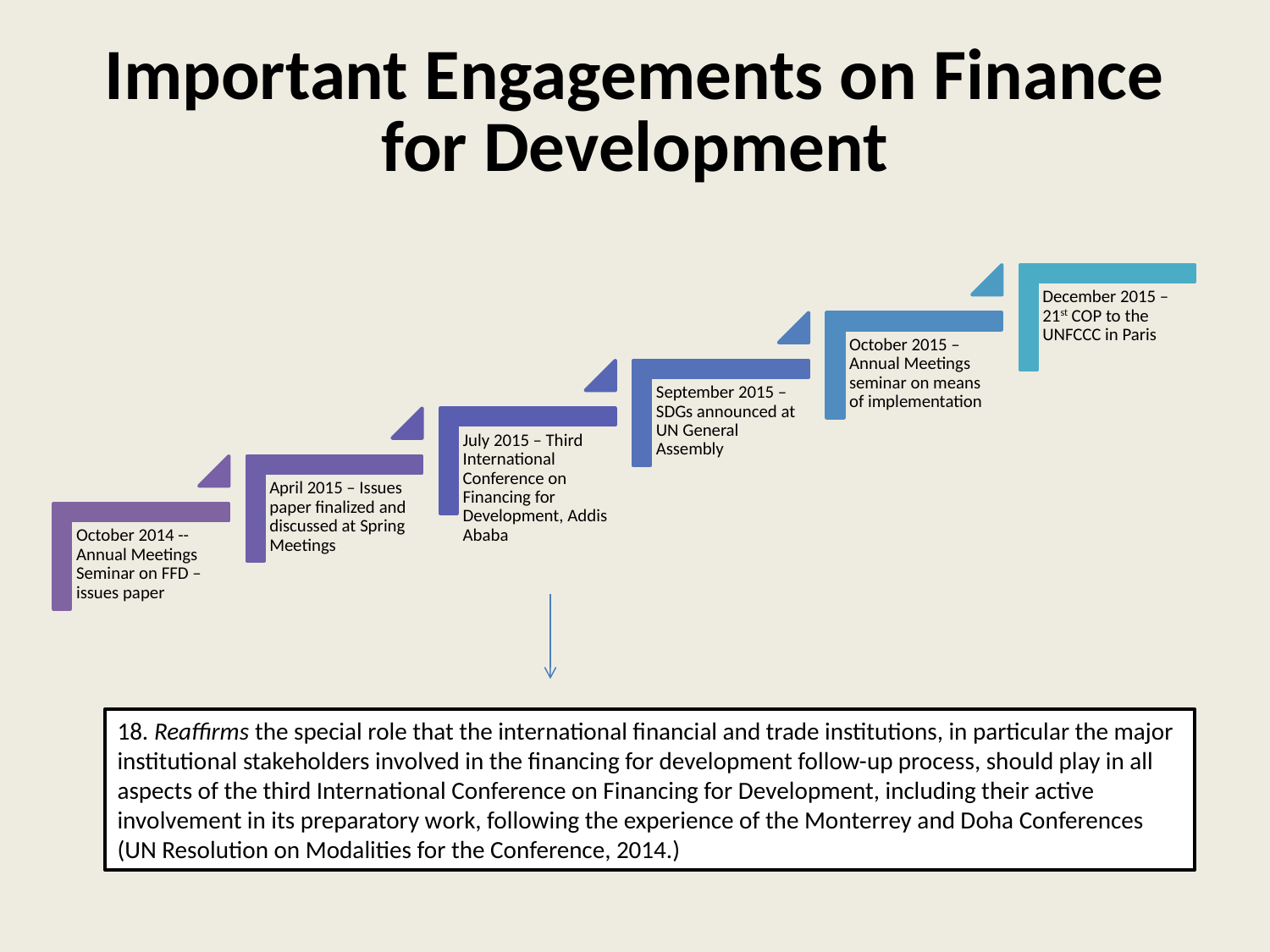

# Important Engagements on Finance for Development
October 2014 --Annual Meetings Seminar on FFD – issues paper
April 2015 – Issues paper finalized and discussed at Spring Meetings
July 2015 – Third International Conference on Financing for Development, Addis Ababa
September 2015 – SDGs announced at UN General Assembly
October 2015 – Annual Meetings seminar on means of implementation
December 2015 – 21st COP to the UNFCCC in Paris
18. Reaffirms the special role that the international financial and trade institutions, in particular the major institutional stakeholders involved in the financing for development follow-up process, should play in all aspects of the third International Conference on Financing for Development, including their active involvement in its preparatory work, following the experience of the Monterrey and Doha Conferences  (UN Resolution on Modalities for the Conference, 2014.)